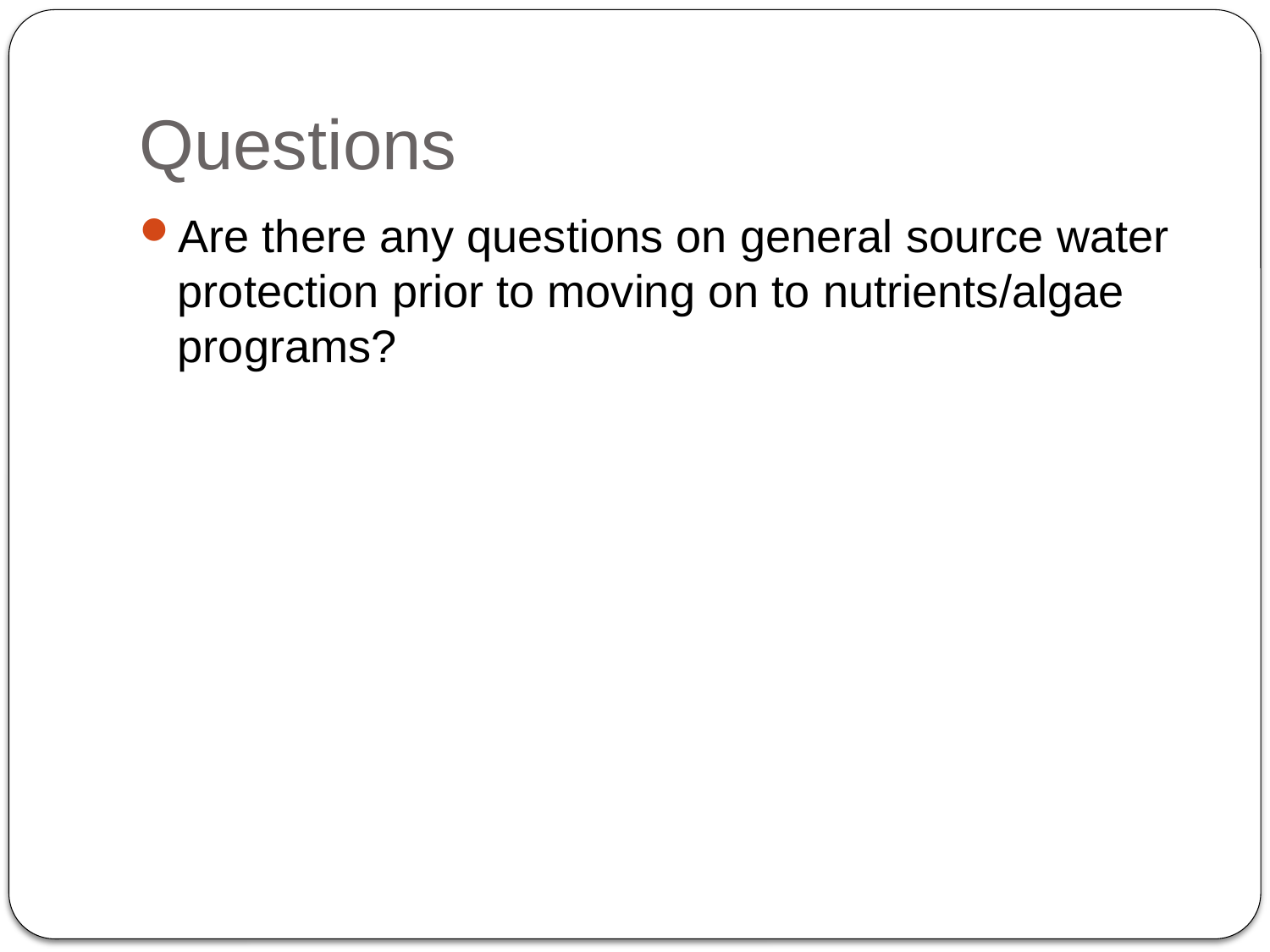

# Questions
Are there any questions on general source water protection prior to moving on to nutrients/algae programs?